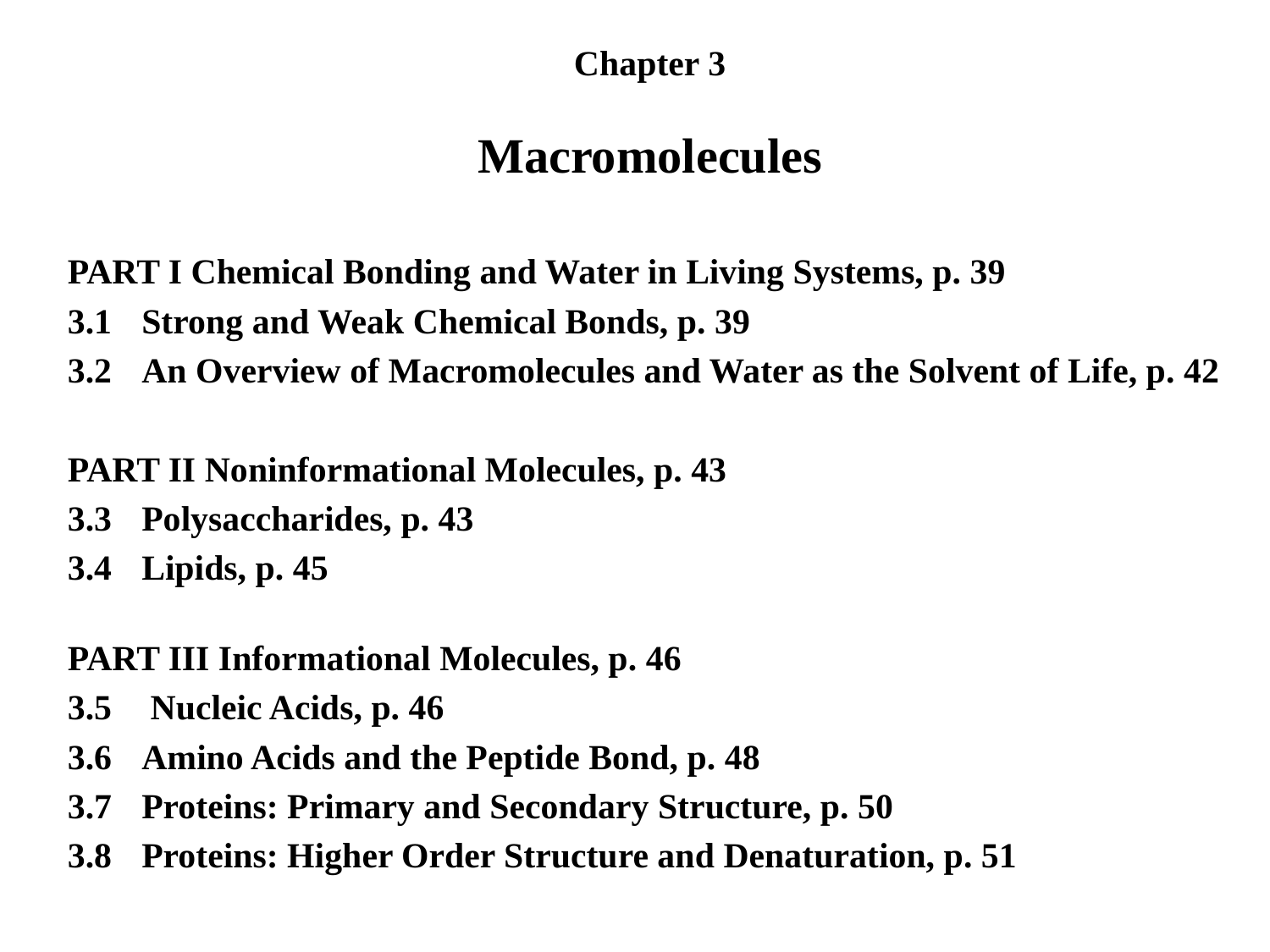

Chapter 3

Macromolecules

PART I Chemical Bonding and Water in Living Systems, p. 39
3.1	Strong and Weak Chemical Bonds, p. 39
3.2	An Overview of Macromolecules and Water as the Solvent of Life, p. 42

PART II Noninformational Molecules, p. 43
3.3	Polysaccharides, p. 43
3.4	Lipids, p. 45

PART III Informational Molecules, p. 46
3.5	 Nucleic Acids, p. 46
3.6 	Amino Acids and the Peptide Bond, p. 48
3.7 	Proteins: Primary and Secondary Structure, p. 50
3.8 	Proteins: Higher Order Structure and Denaturation, p. 51